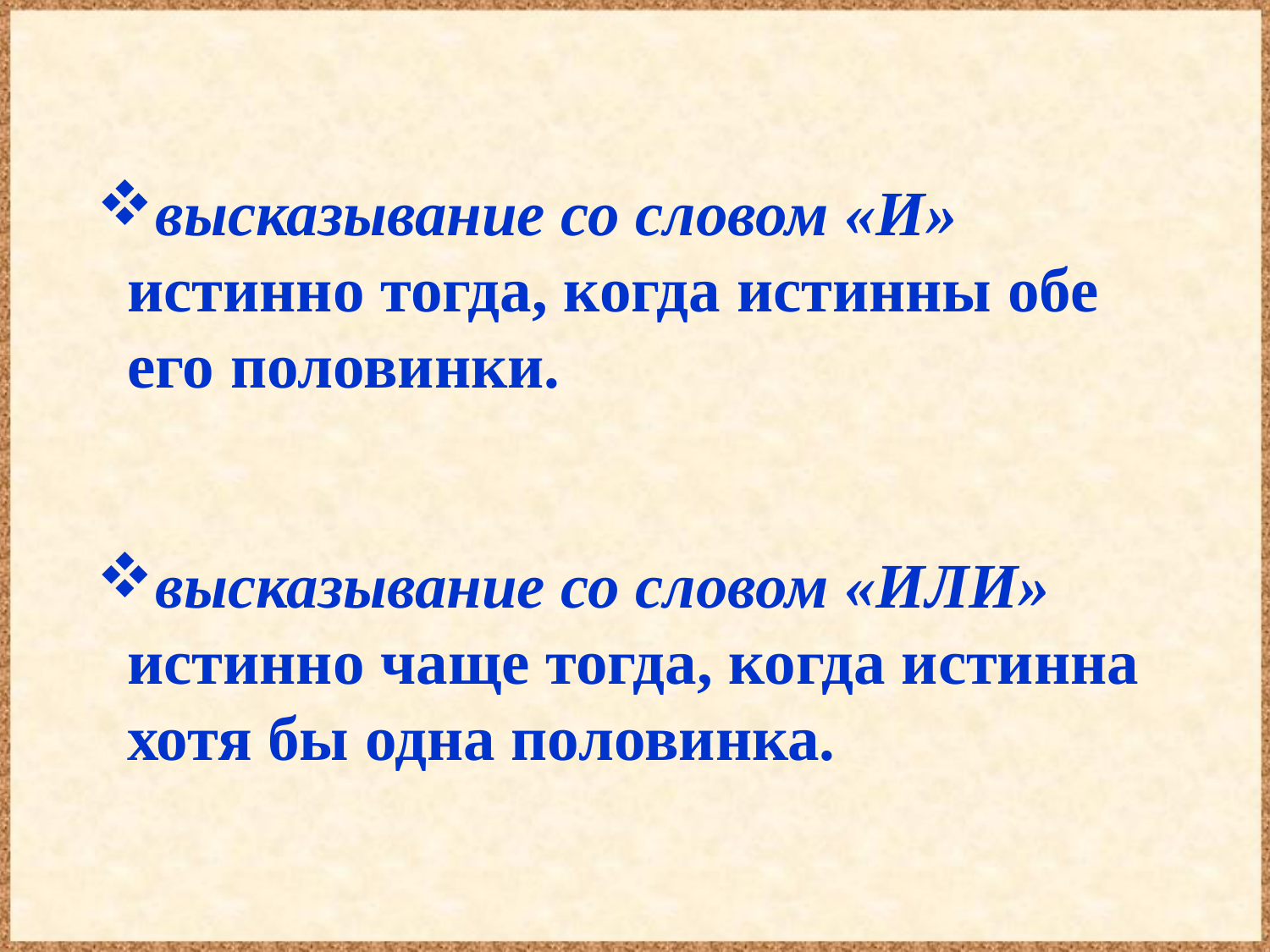

высказывание со словом «И» истинно тогда, когда истинны обе его половинки.
высказывание со словом «ИЛИ» истинно чаще тогда, когда истинна хотя бы одна половинка.